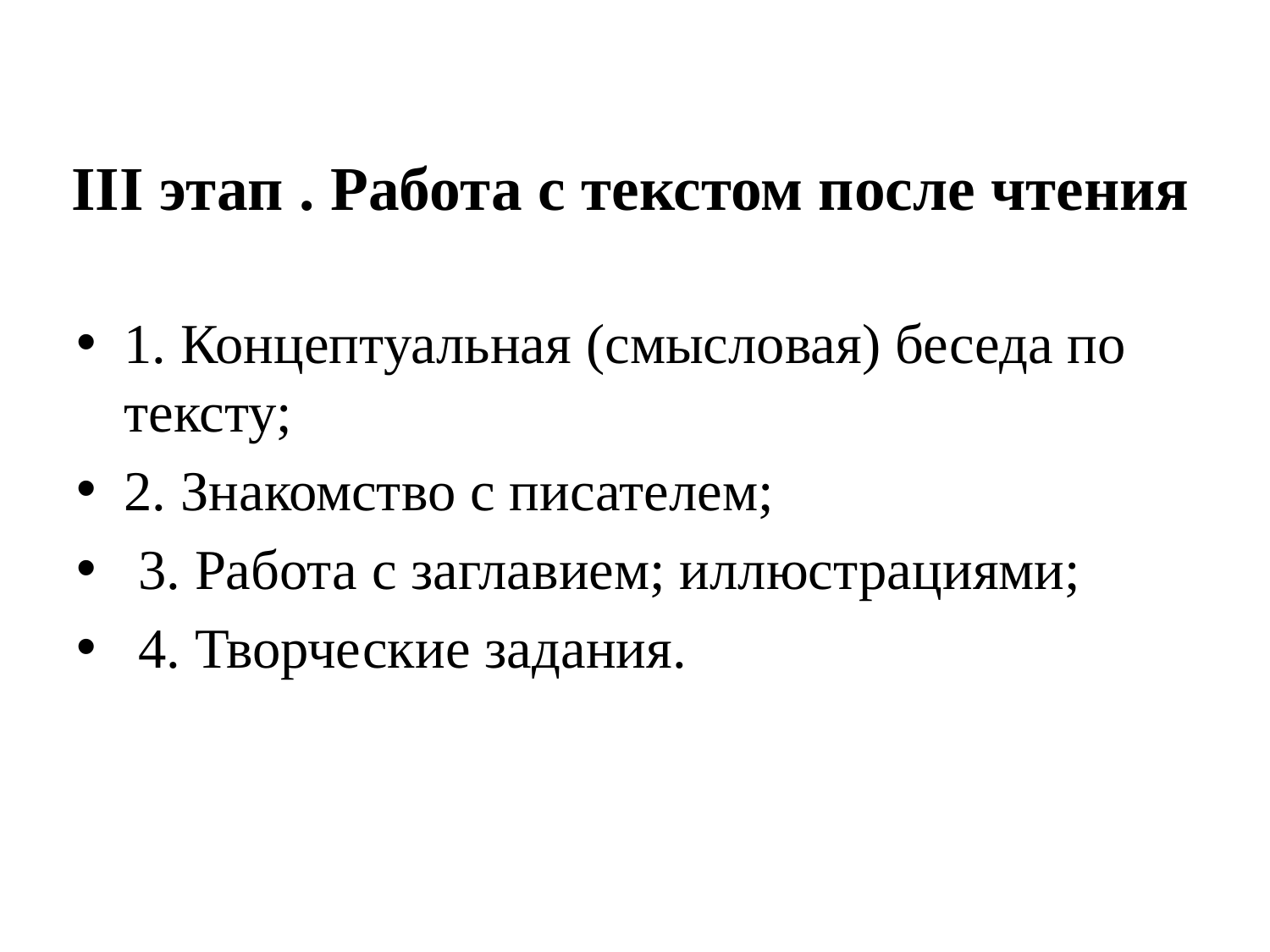

# III этап . Работа с текстом после чтения

1. Концептуальная (смысловая) беседа по тексту;
2. Знакомство с писателем;
 3. Работа с заглавием; иллюстрациями;
 4. Творческие задания.